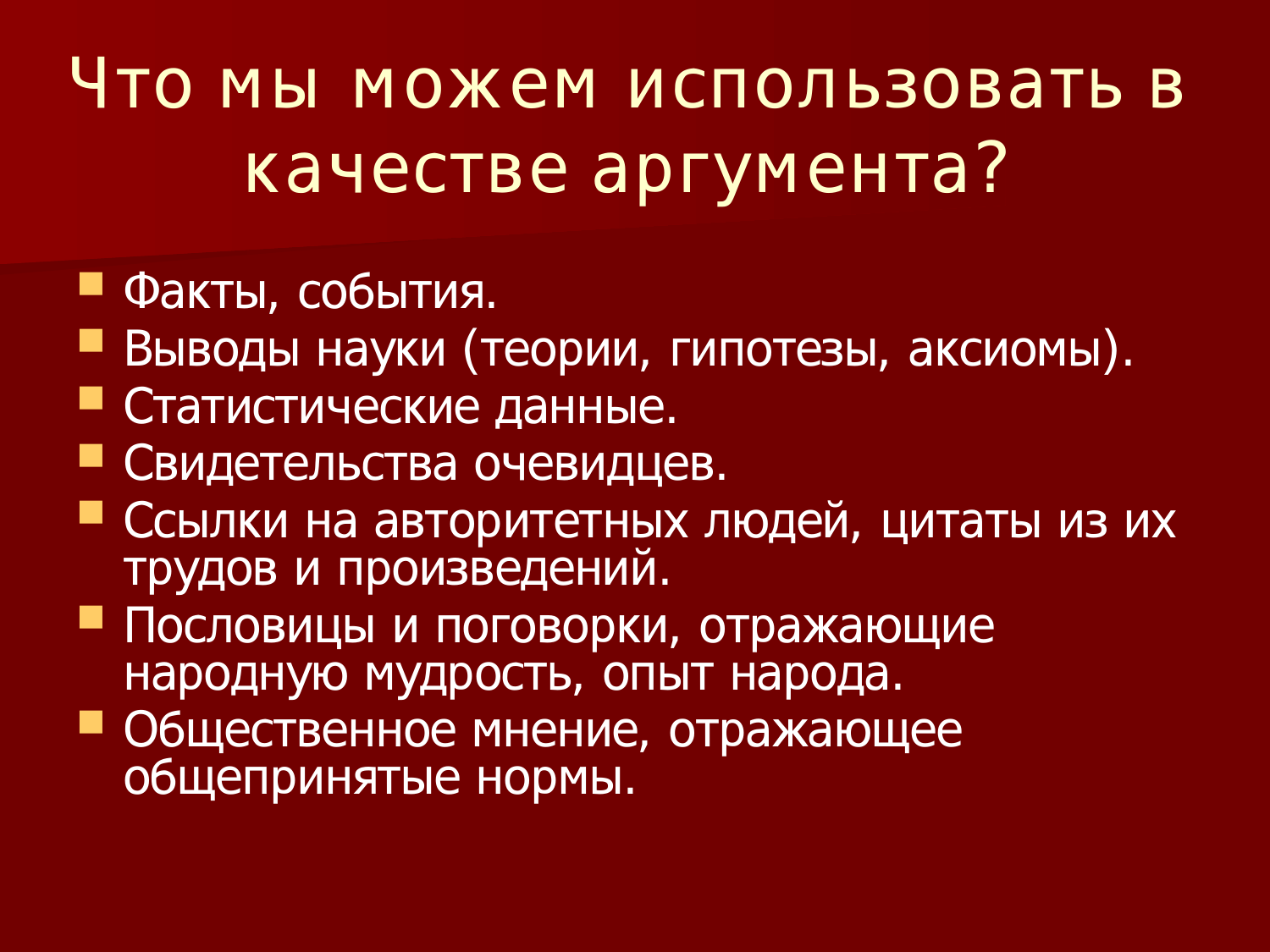

# Что мы можем использовать в качестве аргумента?
Факты, события.
Выводы науки (теории, гипотезы, аксиомы).
Статистические данные.
Свидетельства очевидцев.
Ссылки на авторитетных людей, цитаты из их трудов и произведений.
Пословицы и поговорки, отражающие народную мудрость, опыт народа.
Общественное мнение, отражающее общепринятые нормы.